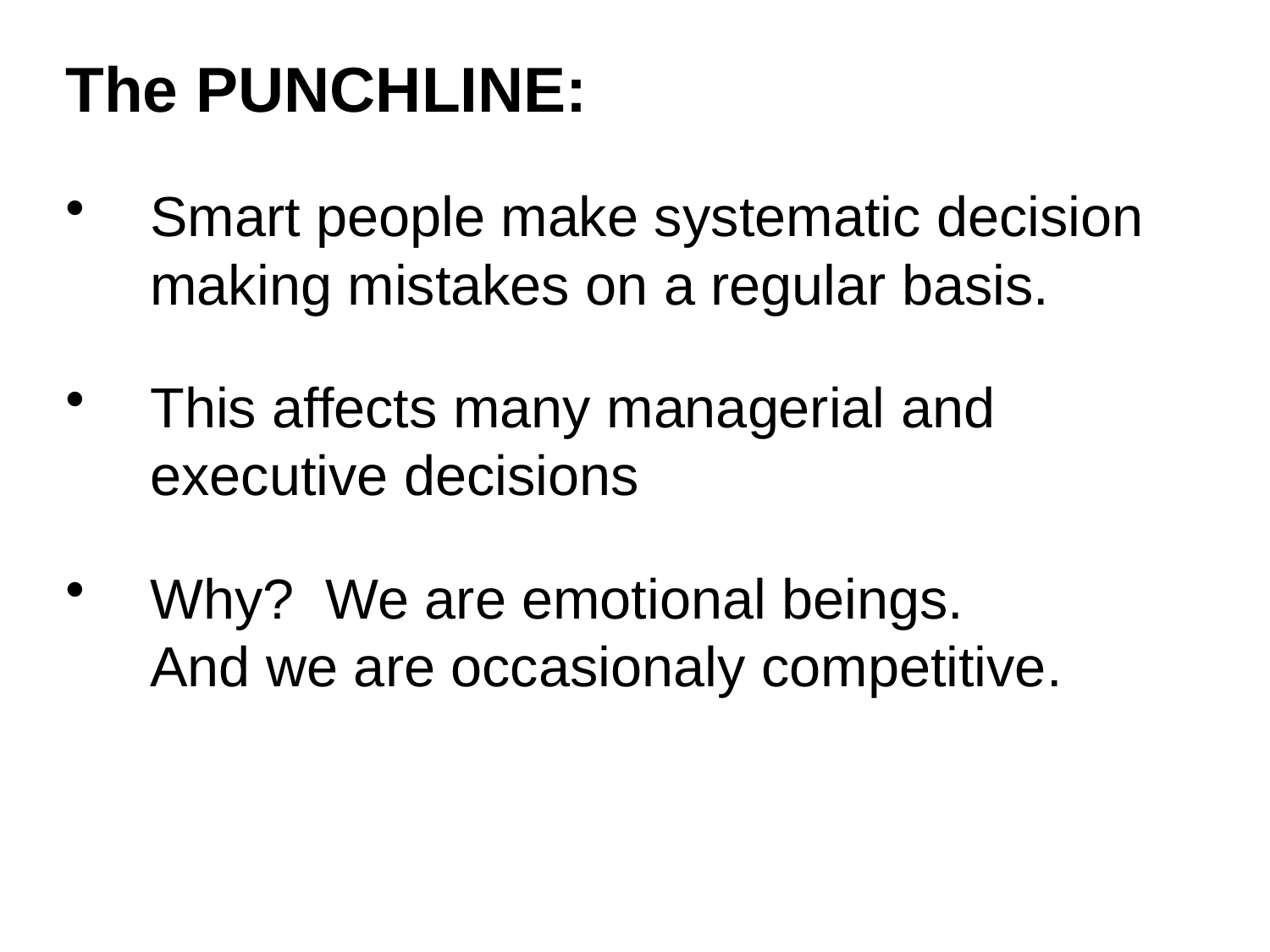

The PUNCHLINE:

Smart people make systematic decision making mistakes on a regular basis.

This affects many managerial and executive decisions

Why?  We are emotional beings.          And we are occasionaly competitive.